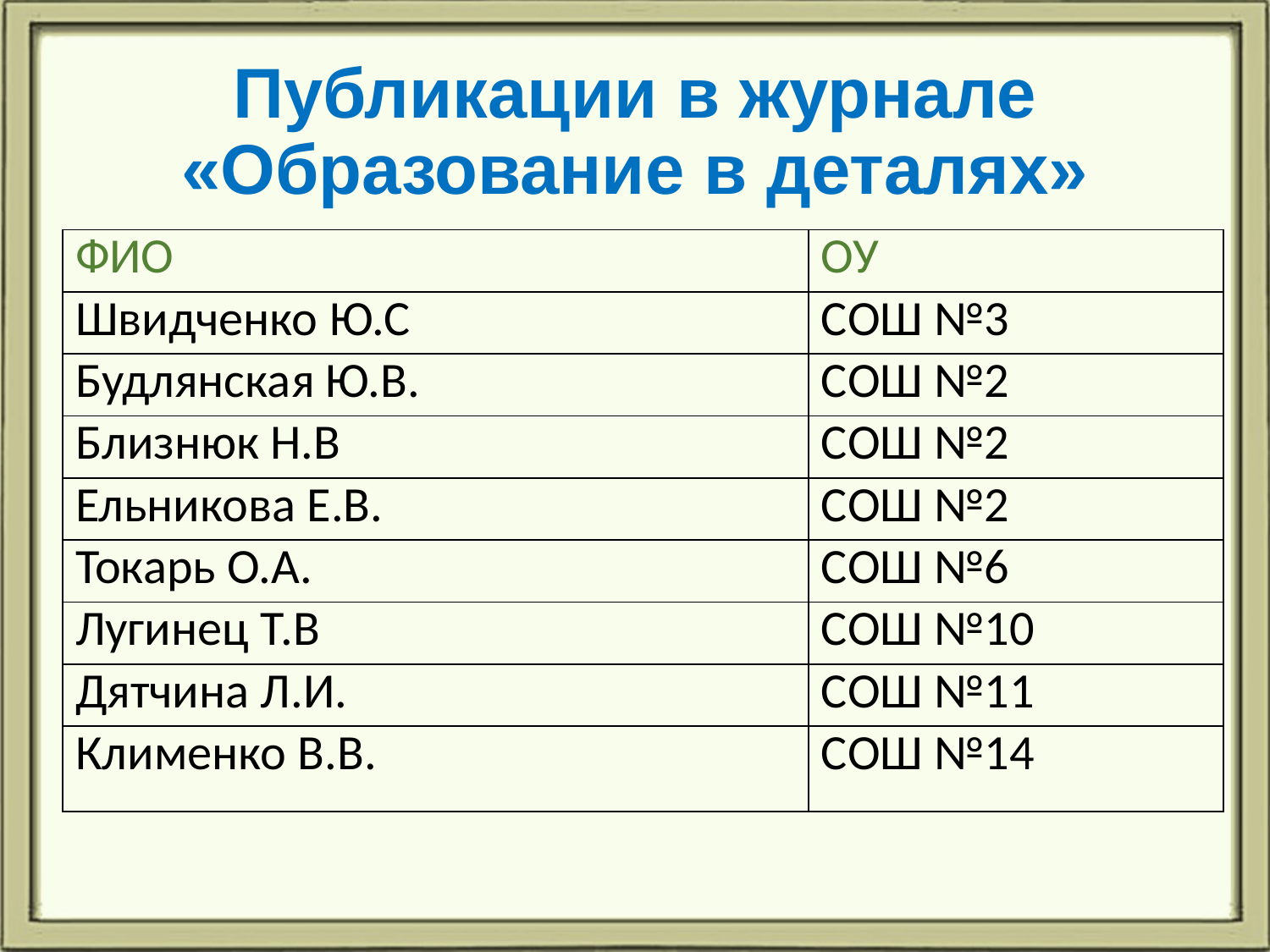

# Публикации в журнале «Образование в деталях»
| ФИО | ОУ |
| --- | --- |
| Швидченко Ю.С | СОШ №3 |
| Будлянская Ю.В. | СОШ №2 |
| Близнюк Н.В | СОШ №2 |
| Ельникова Е.В. | СОШ №2 |
| Токарь О.А. | СОШ №6 |
| Лугинец Т.В | СОШ №10 |
| Дятчина Л.И. | СОШ №11 |
| Клименко В.В. | СОШ №14 |